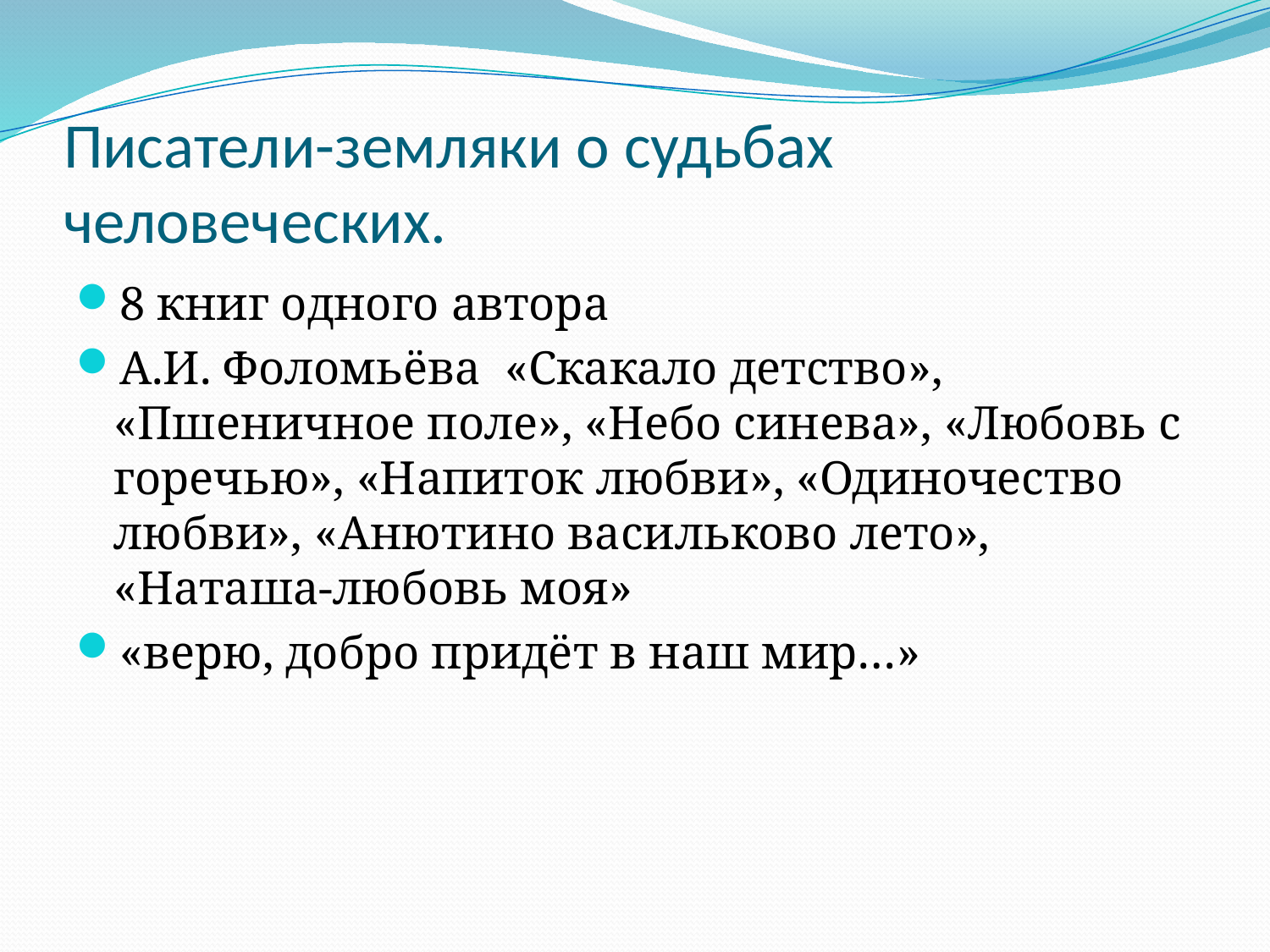

# Писатели-земляки о судьбах человеческих.
8 книг одного автора
А.И. Фоломьёва  «Скакало детство», «Пшеничное поле», «Небо синева», «Любовь с горечью», «Напиток любви», «Одиночество любви», «Анютино васильково лето», «Наташа-любовь моя»
«верю, добро придёт в наш мир…»